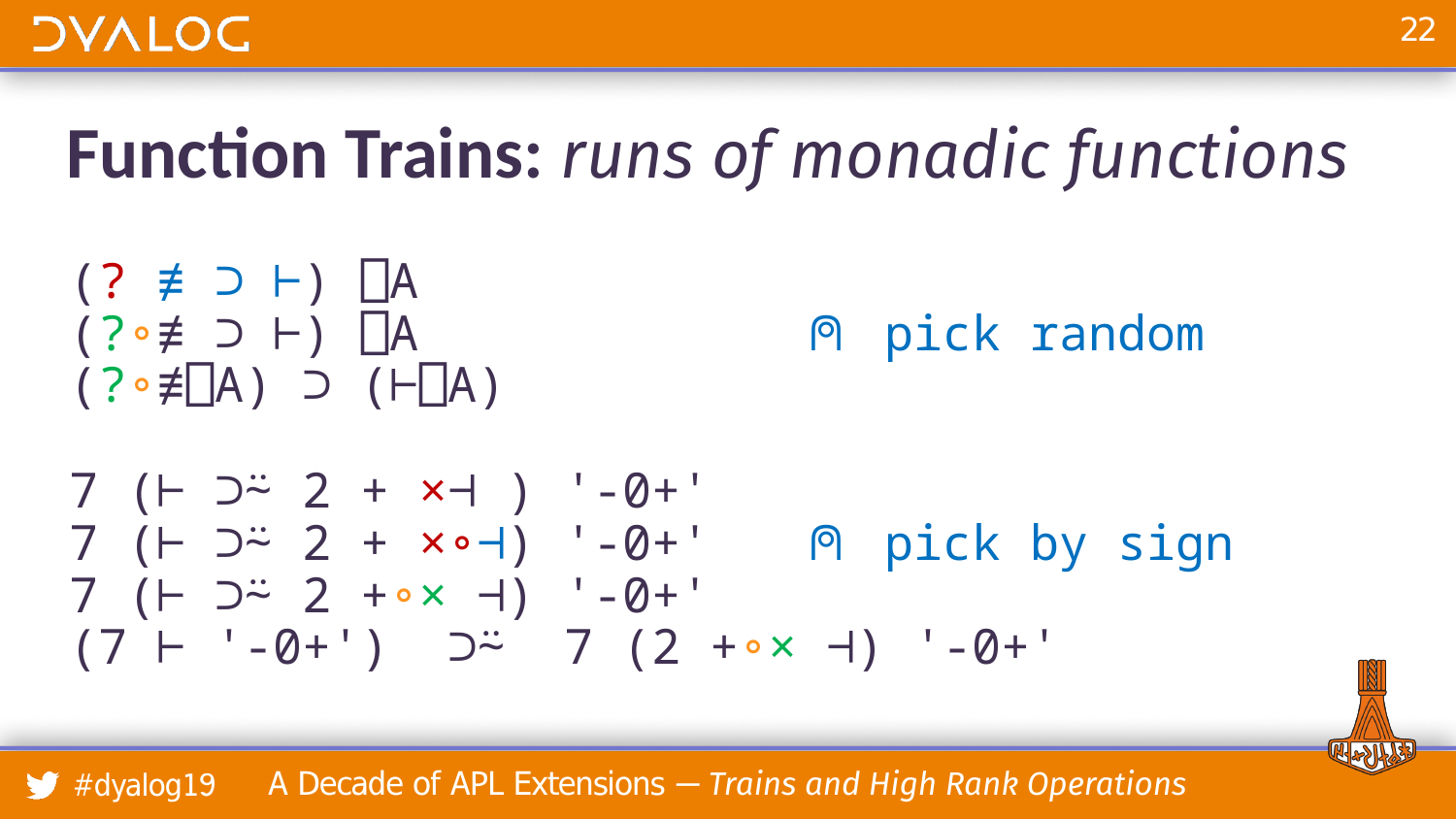

# Function Trains: runs of monadic functions
(? ≢ ⊃ ⊢) ⎕A
(?∘≢ ⊃ ⊢) ⎕A             ⍝ pick random
(?∘≢⎕A) ⊃ (⊢⎕A)

7 (⊢ ⊃⍨ 2 + ×⊣ ) '-0+'
7 (⊢ ⊃⍨ 2 + ×∘⊣) '-0+'   ⍝ pick by sign
7 (⊢ ⊃⍨ 2 +∘× ⊣) '-0+'
(7 ⊢ '-0+')  ⊃⍨  7 (2 +∘× ⊣) '-0+'